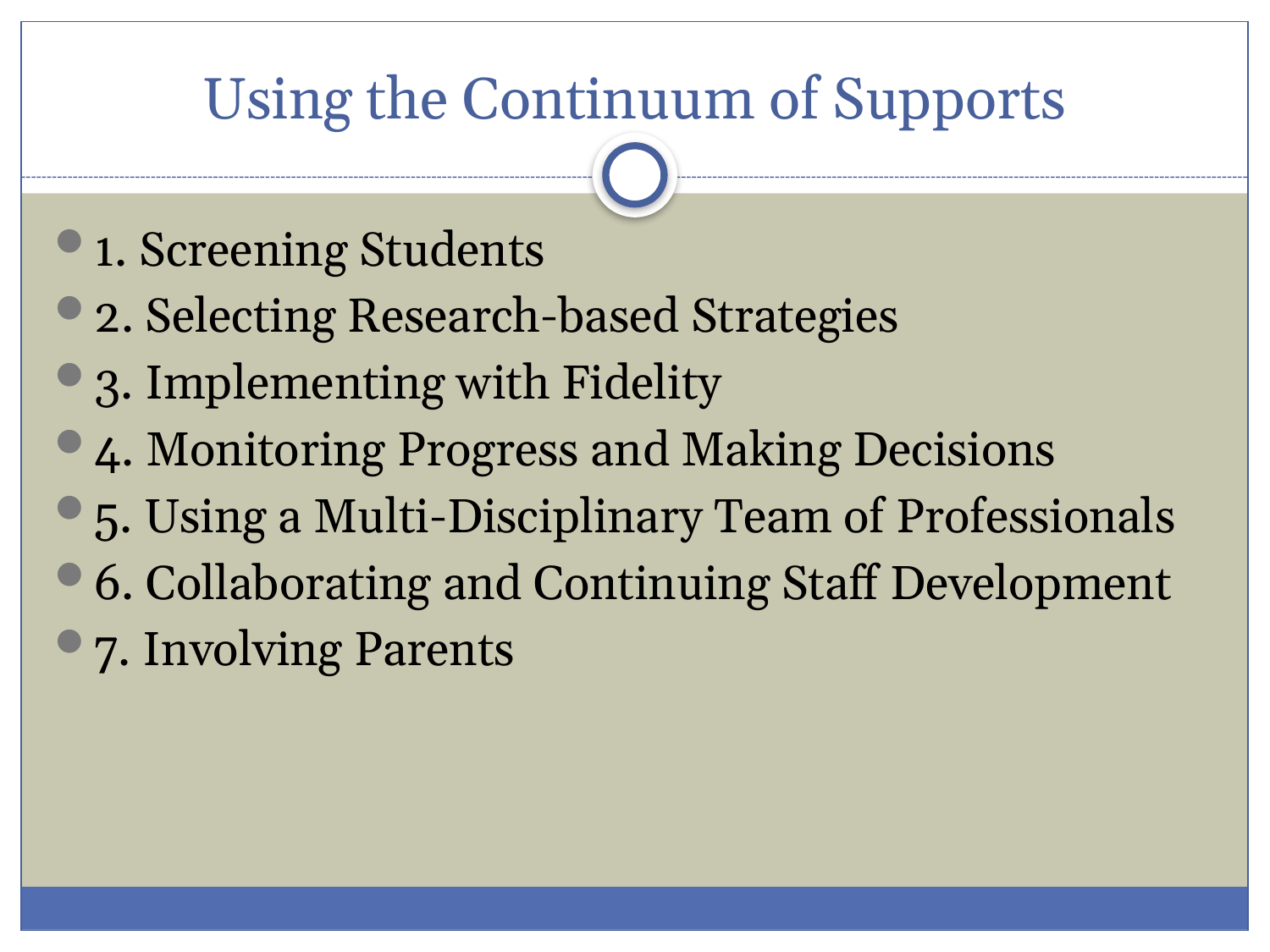

# Using the Continuum of Supports
1. Screening Students
2. Selecting Research-based Strategies
3. Implementing with Fidelity
4. Monitoring Progress and Making Decisions
5. Using a Multi-Disciplinary Team of Professionals
6. Collaborating and Continuing Staff Development
7. Involving Parents